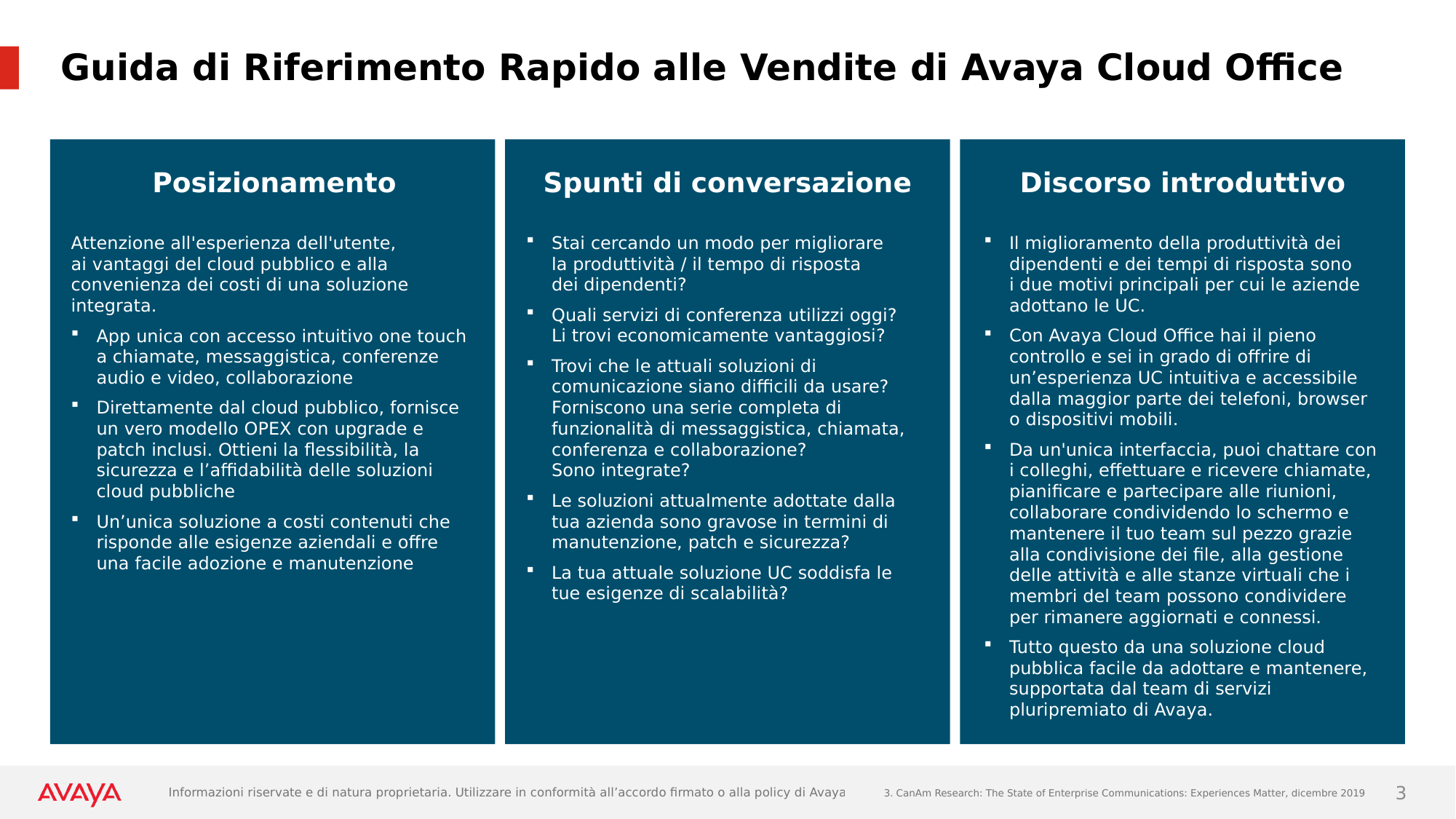

Guida di Riferimento Rapido alle Vendite di Avaya Cloud Office

Posizionamento
Spunti di conversazione
Discorso introduttivo
Attenzione all'esperienza dell'utente,
ai vantaggi del cloud pubblico e alla convenienza dei costi di una soluzione integrata.
App unica con accesso intuitivo one touch a chiamate, messaggistica, conferenze audio e video, collaborazione
Direttamente dal cloud pubblico, fornisce un vero modello OPEX con upgrade e patch inclusi. Ottieni la flessibilità, la sicurezza e l’affidabilità delle soluzioni cloud pubbliche
Un’unica soluzione a costi contenuti che risponde alle esigenze aziendali e offre una facile adozione e manutenzione
Stai cercando un modo per migliorare
la produttività / il tempo di risposta
dei dipendenti?
Quali servizi di conferenza utilizzi oggi?  Li trovi economicamente vantaggiosi?
Trovi che le attuali soluzioni di comunicazione siano difficili da usare? Forniscono una serie completa di funzionalità di messaggistica, chiamata, conferenza e collaborazione?
Sono integrate?
Le soluzioni attualmente adottate dalla tua azienda sono gravose in termini di manutenzione, patch e sicurezza?
La tua attuale soluzione UC soddisfa le tue esigenze di scalabilità?
Il miglioramento della produttività dei dipendenti e dei tempi di risposta sono
i due motivi principali per cui le aziende adottano le UC.
Con Avaya Cloud Office hai il pieno controllo e sei in grado di offrire di un’esperienza UC intuitiva e accessibile dalla maggior parte dei telefoni, browser o dispositivi mobili.
Da un'unica interfaccia, puoi chattare con i colleghi, effettuare e ricevere chiamate, pianificare e partecipare alle riunioni, collaborare condividendo lo schermo e mantenere il tuo team sul pezzo grazie alla condivisione dei file, alla gestione delle attività e alle stanze virtuali che i membri del team possono condividere
per rimanere aggiornati e connessi.
Tutto questo da una soluzione cloud pubblica facile da adottare e mantenere, supportata dal team di servizi pluripremiato di Avaya.

3. CanAm Research: The State of Enterprise Communications: Experiences Matter, dicembre 2019